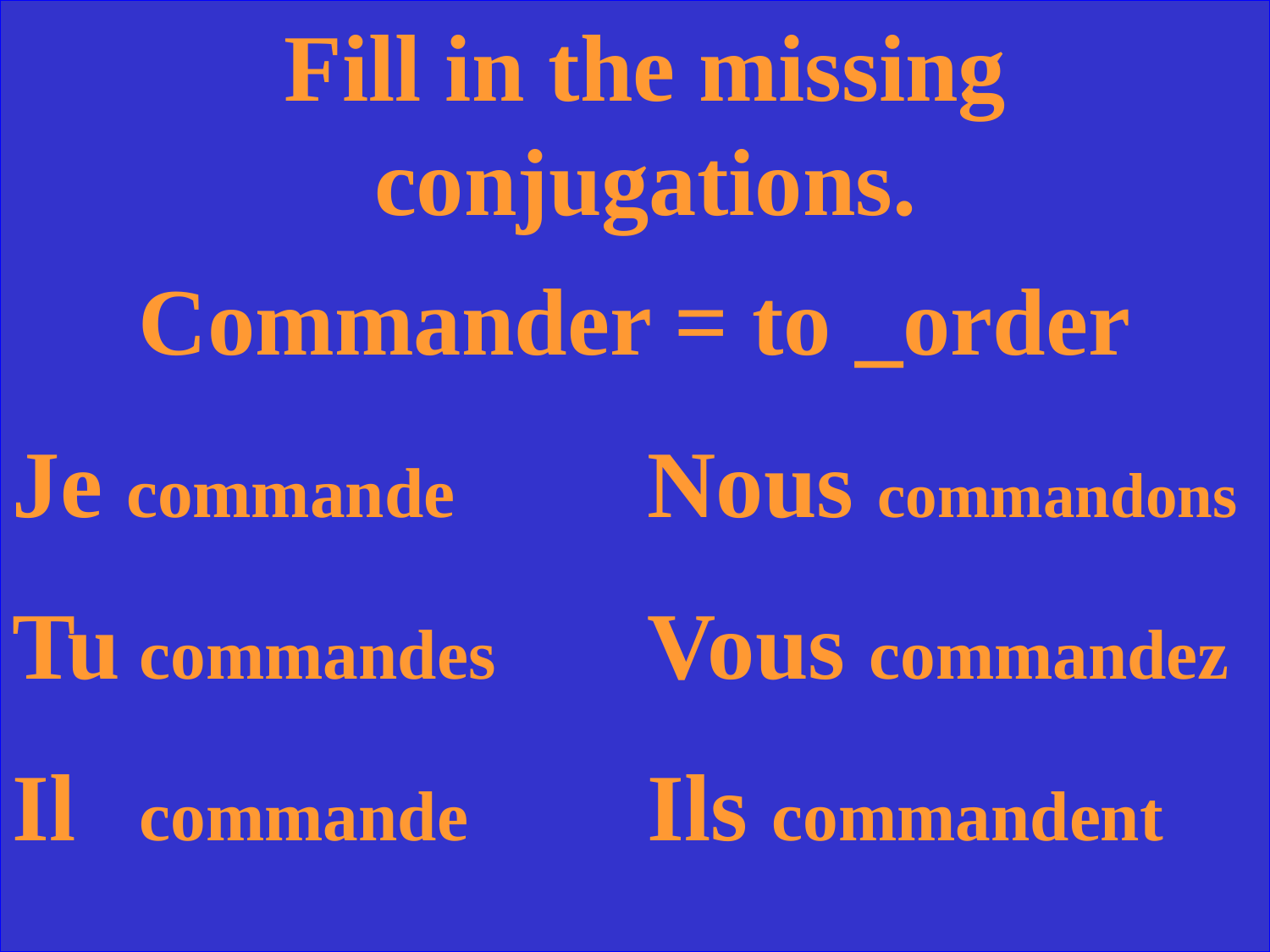

Fill in the missing conjugations.
Commander = to _order
Je commande		Nous commandons
Tu	commandes 		Vous commandez
Il	commande		Ils commandent